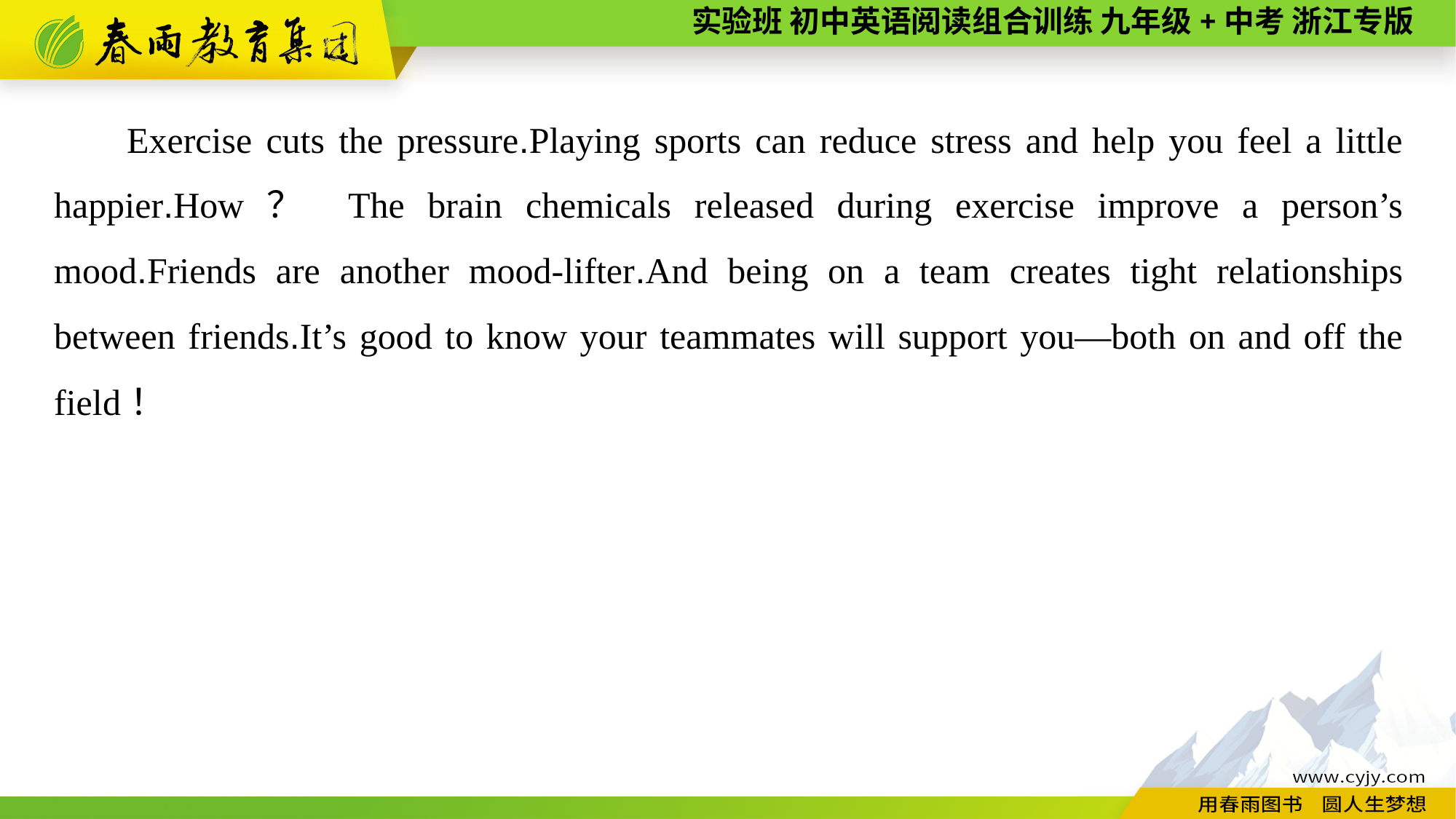

Exercise cuts the pressure.Playing sports can reduce stress and help you feel a little happier.How？ The brain chemicals released during exercise improve a person’s mood.Friends are another mood-lifter.And being on a team creates tight relationships between friends.It’s good to know your teammates will support you—both on and off the field！